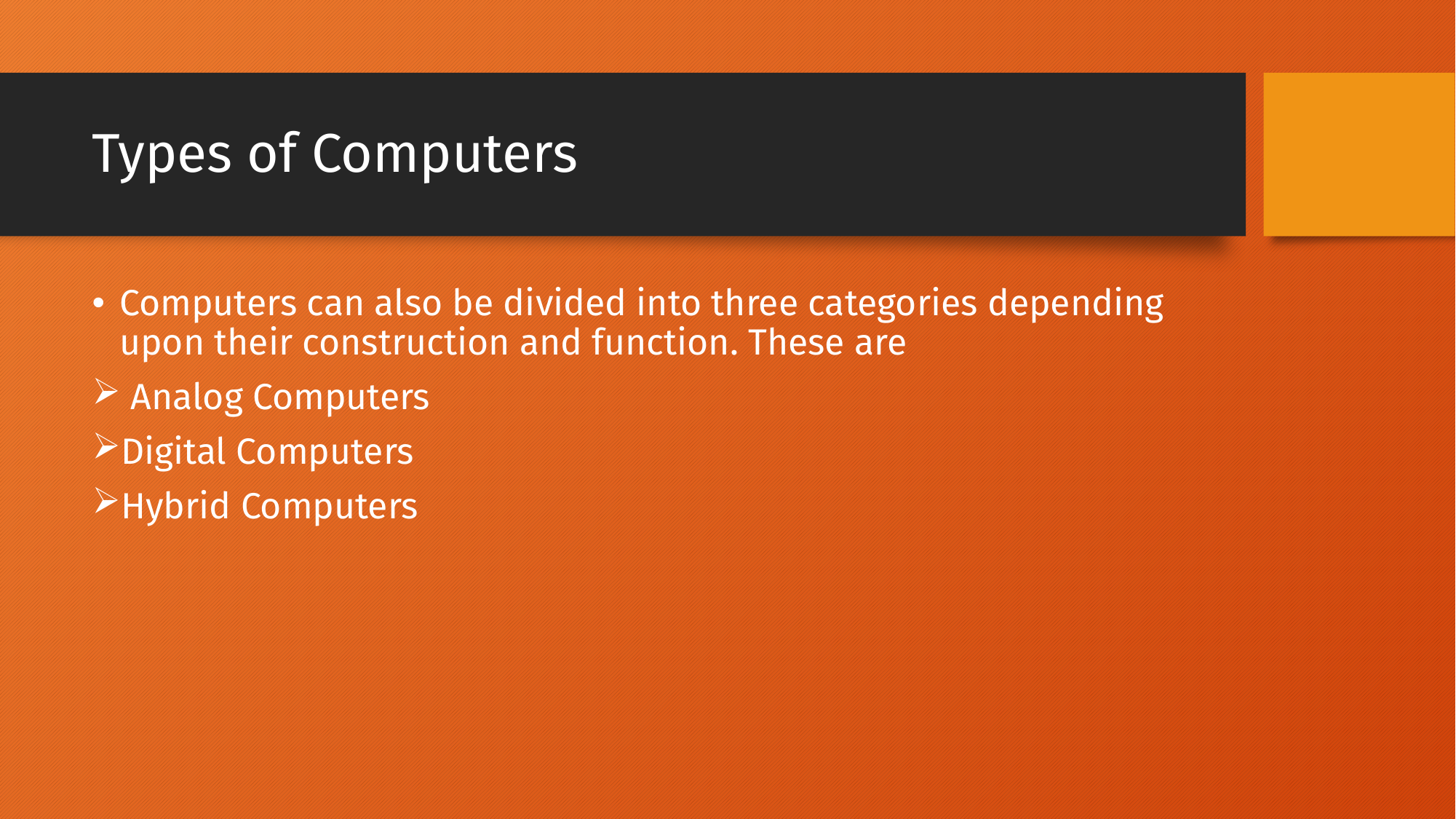

# Types of Computers
Computers can also be divided into three categories depending upon their construction and function. These are
 Analog Computers
Digital Computers
Hybrid Computers